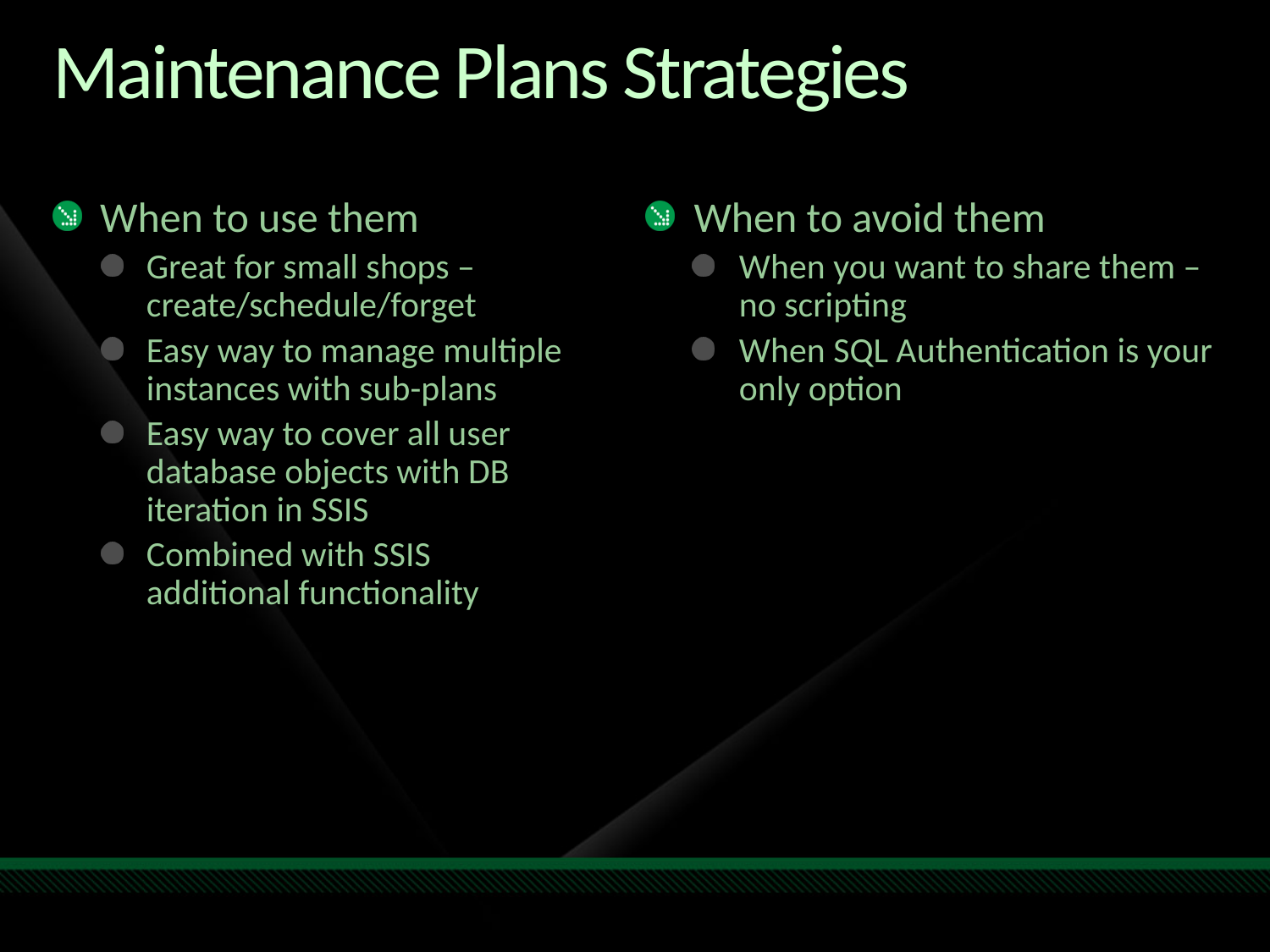

# Maintenance Plans Strategies
When to use them
Great for small shops – create/schedule/forget
Easy way to manage multiple instances with sub-plans
Easy way to cover all user database objects with DB iteration in SSIS
Combined with SSIS
additional functionality

When to avoid them
When you want to share them – no scripting
When SQL Authentication is your only option